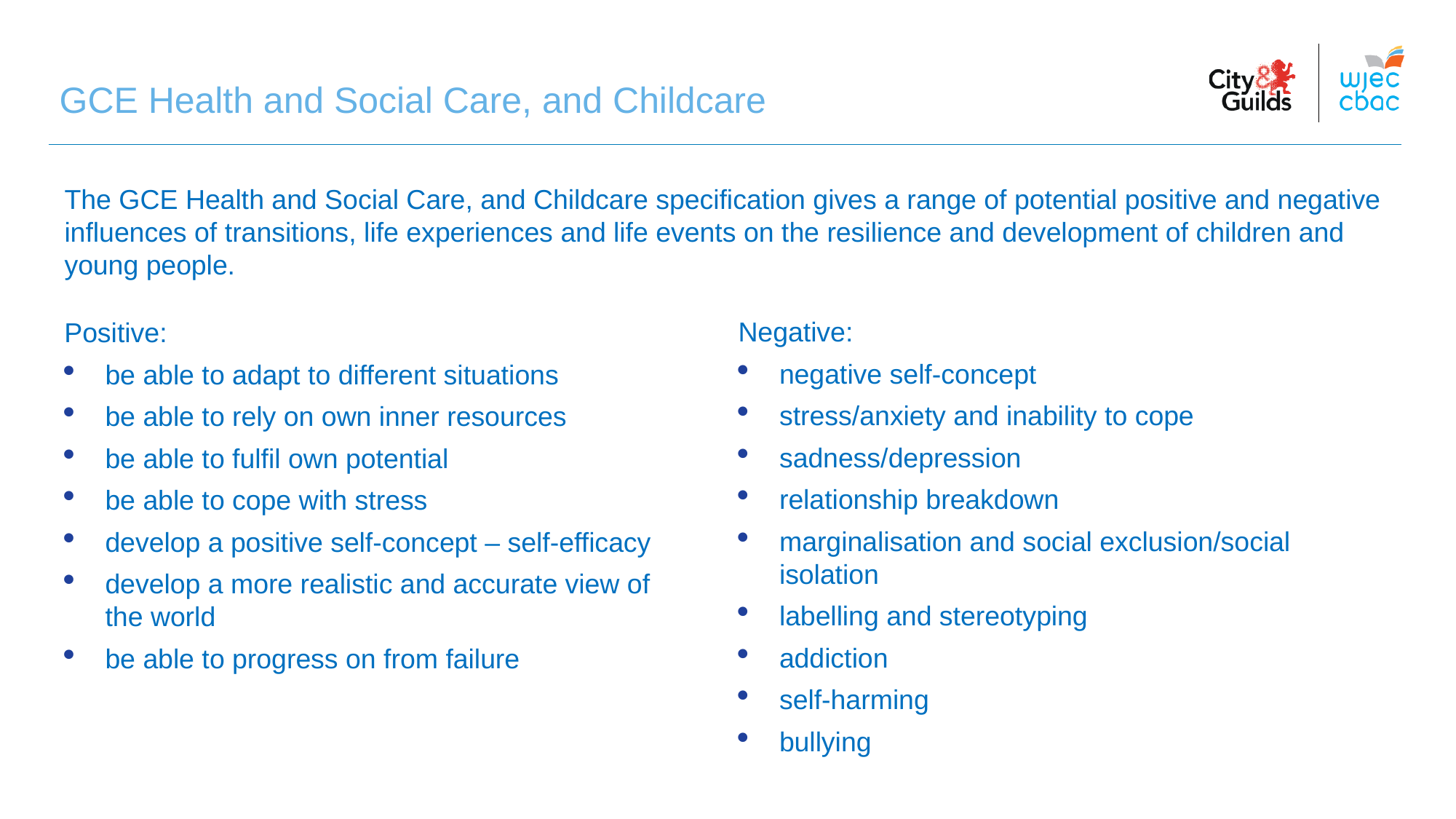

GCE Health and Social Care, and Childcare
The GCE Health and Social Care, and Childcare specification gives a range of potential positive and negative influences of transitions, life experiences and life events on the resilience and development of children and young people.
Negative:
negative self-concept
stress/anxiety and inability to cope
sadness/depression
relationship breakdown
marginalisation and social exclusion/social isolation
labelling and stereotyping
addiction
self-harming
bullying
Positive:
be able to adapt to different situations
be able to rely on own inner resources
be able to fulfil own potential
be able to cope with stress
develop a positive self-concept – self-efficacy
develop a more realistic and accurate view of the world
be able to progress on from failure